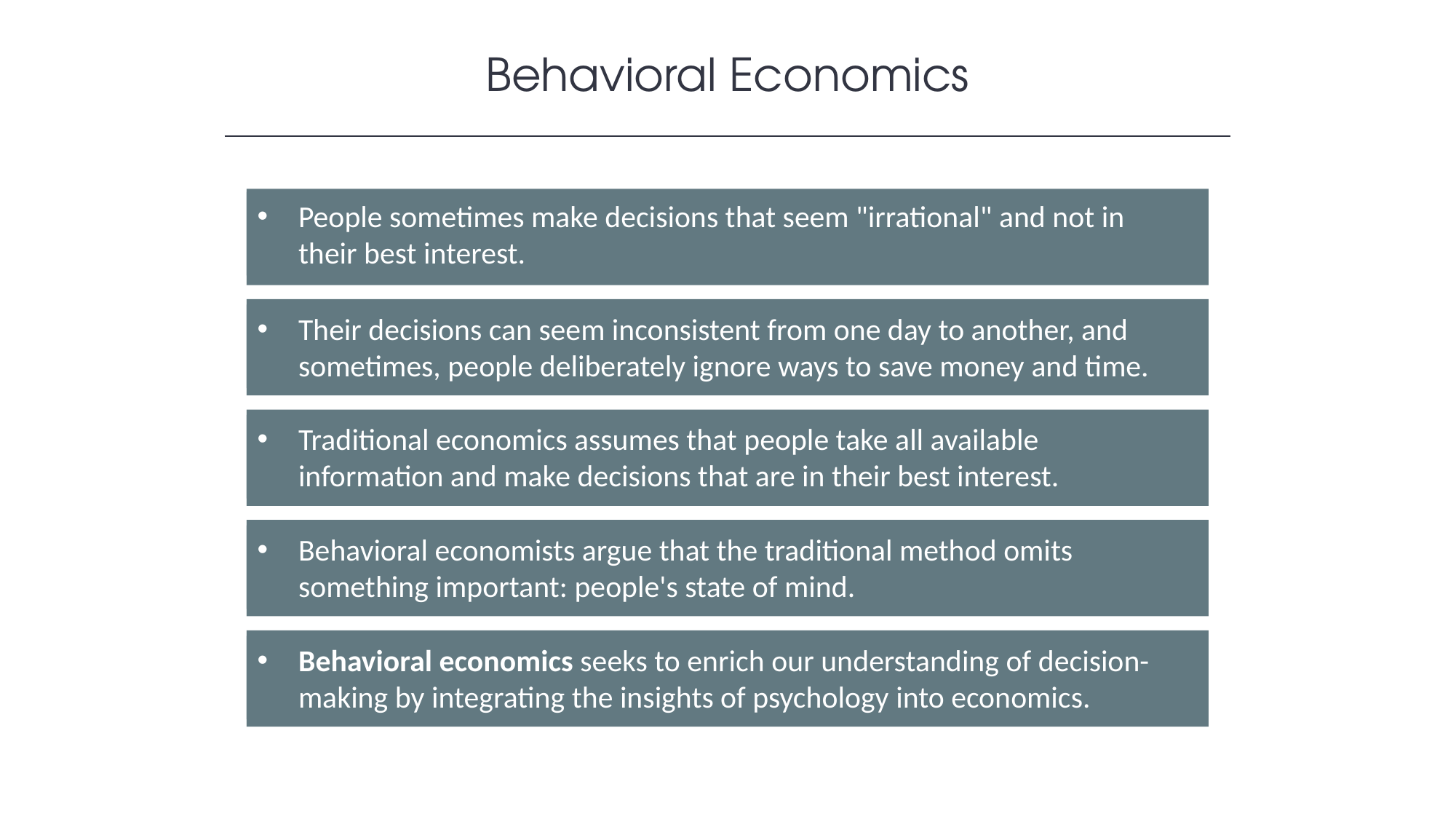

Behavioral Economics

People sometimes make decisions that seem "irrational" and not in their best interest.

Their decisions can seem inconsistent from one day to another, and sometimes, people deliberately ignore ways to save money and time.

Traditional economics assumes that people take all available information and make decisions that are in their best interest.

Behavioral economists argue that the traditional method omits something important: people's state of mind.

Behavioral economics seeks to enrich our understanding of decision-making by integrating the insights of psychology into economics.